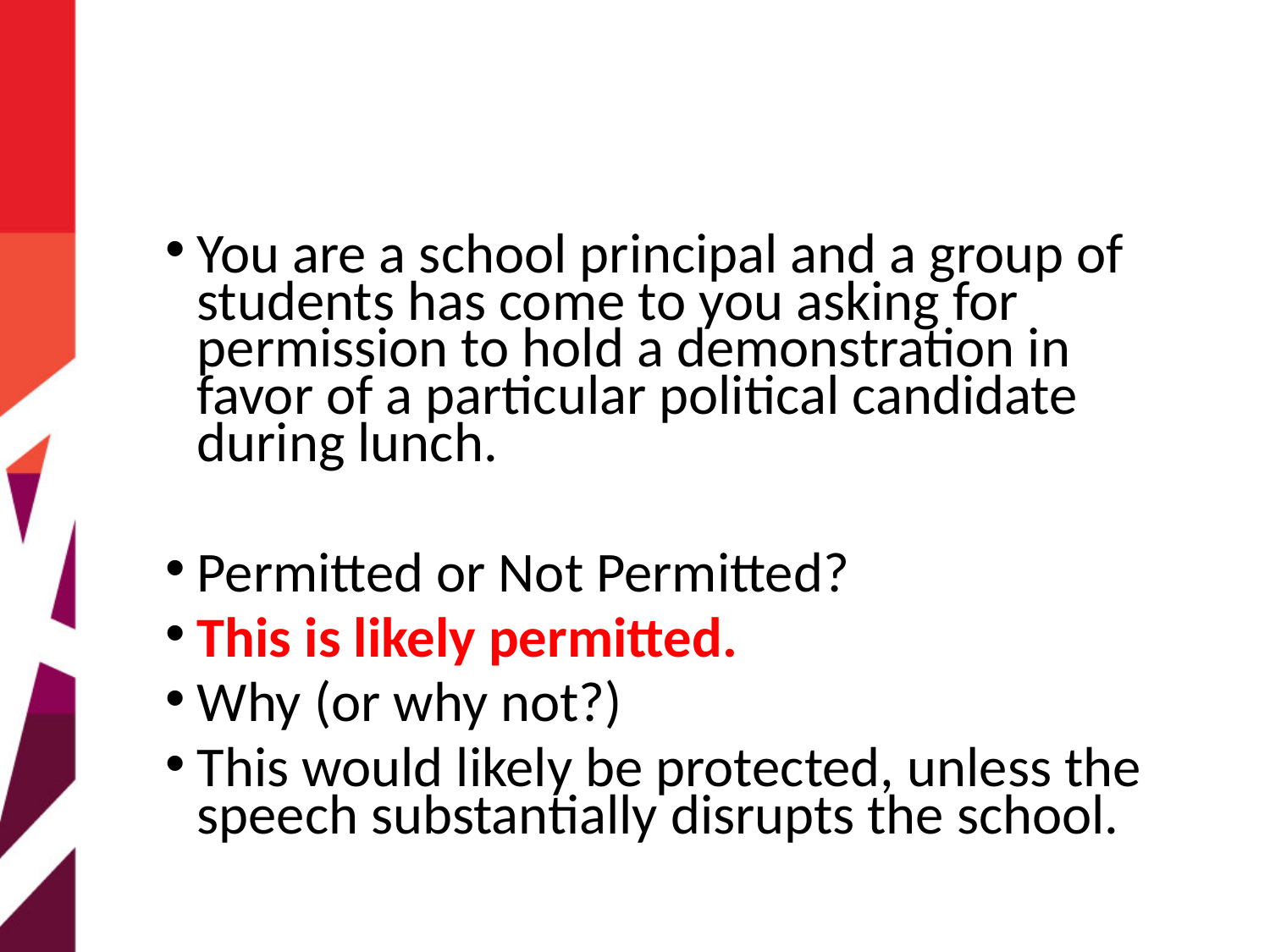

#
You are a school principal and a group of students has come to you asking for permission to hold a demonstration in favor of a particular political candidate during lunch.

Permitted or Not Permitted?
This is likely permitted.
Why (or why not?)
This would likely be protected, unless the speech substantially disrupts the school.